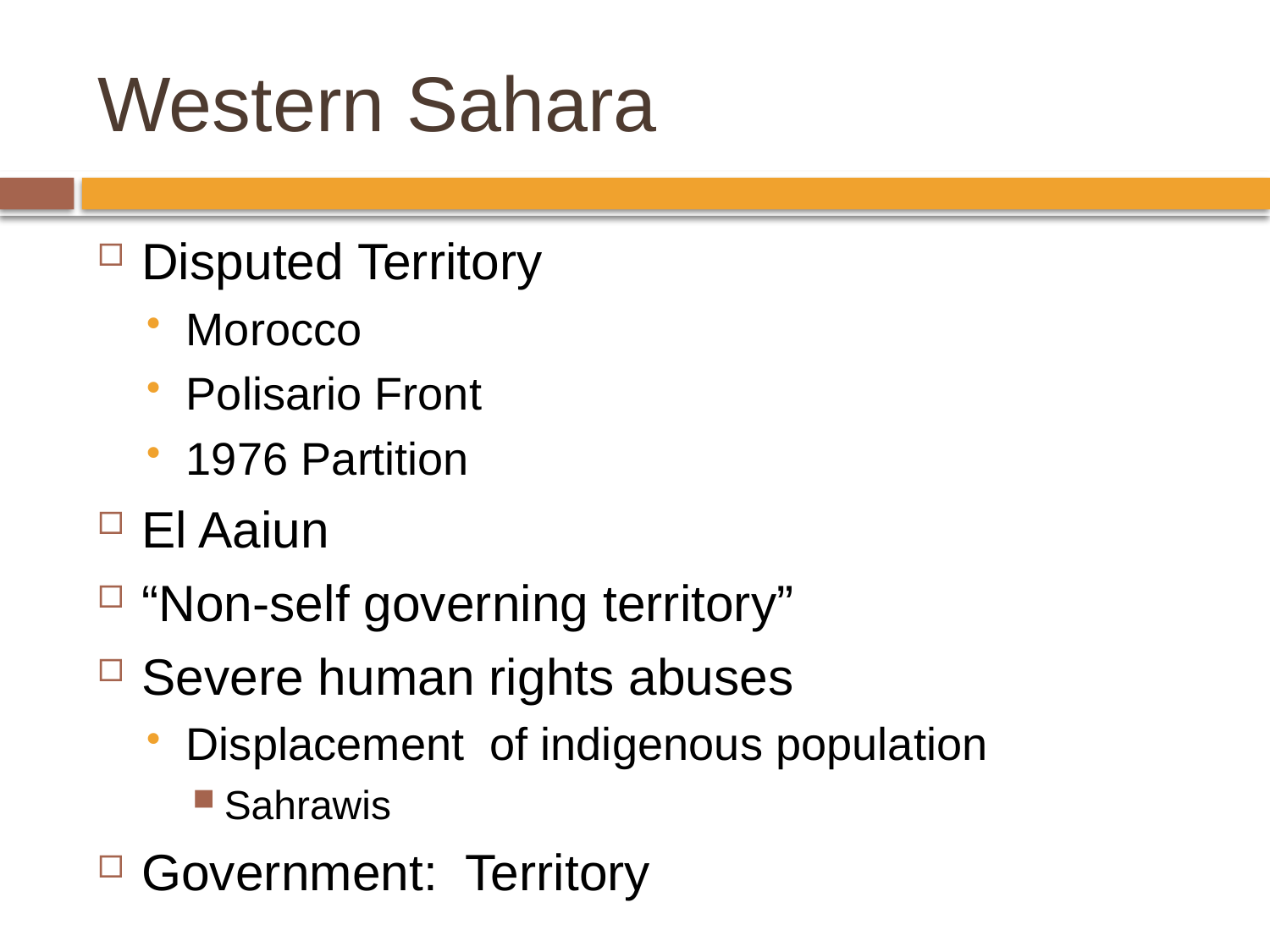

# Western Sahara
Disputed Territory
Morocco
Polisario Front
1976 Partition
El Aaiun
“Non-self governing territory”
Severe human rights abuses
Displacement  of indigenous population
Sahrawis
Government:  Territory